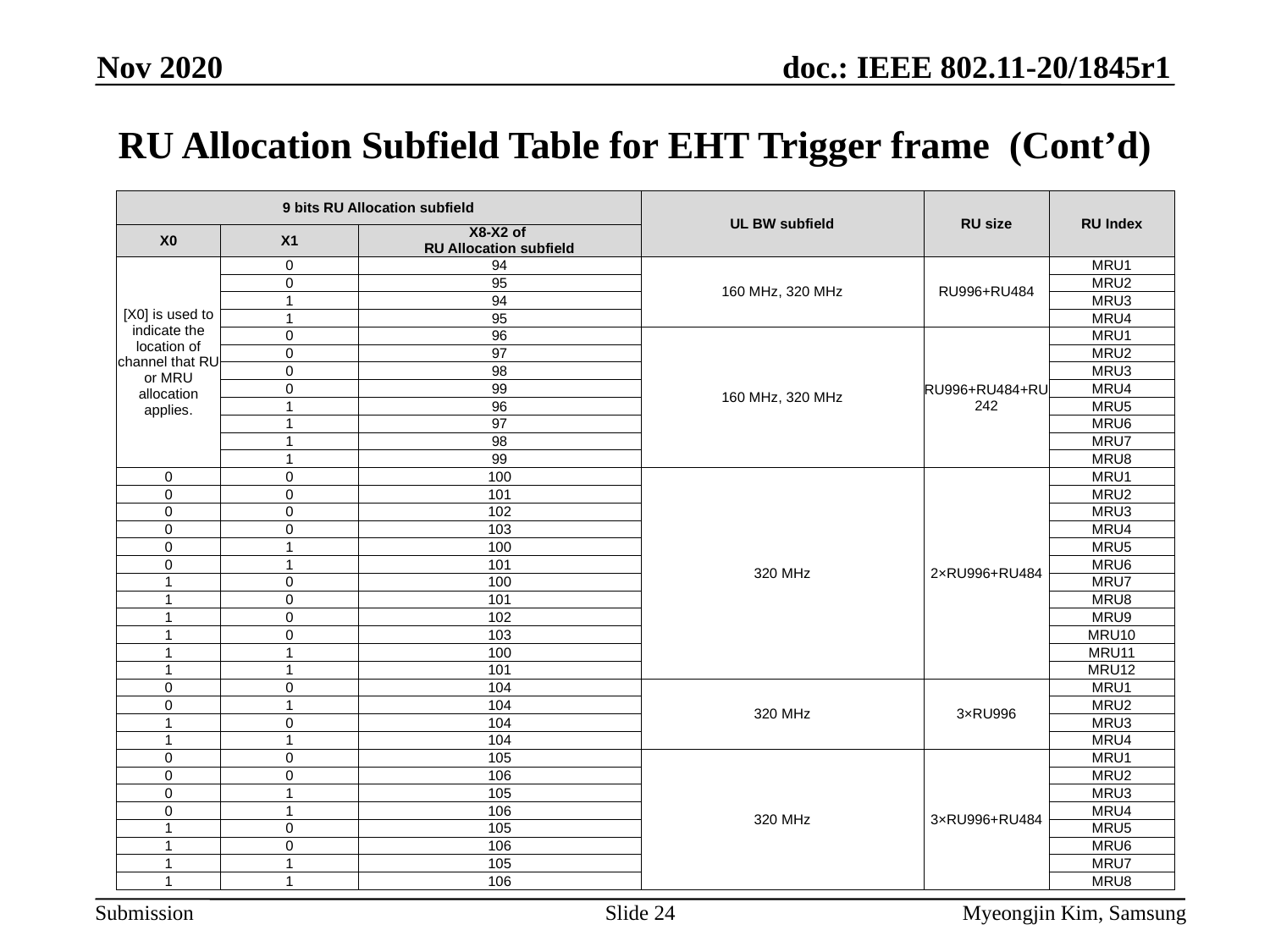

Nov 2020
# RU Allocation Subfield Table for EHT Trigger frame  (Cont’d)
| 9 bits RU Allocation subfield |  |  | UL BW subfield | RU size | RU Index |
| --- | --- | --- | --- | --- | --- |
| X0 | X1 | X8-X2 of RU Allocation subfield |  |  |  |
| [X0] is used to indicate the location of channel that RU or MRU allocation applies. | 0 | 94 | 160 MHz, 320 MHz | RU996+RU484 | MRU1 |
|  | 0 | 95 |  |  | MRU2 |
|  | 1 | 94 |  |  | MRU3 |
|  | 1 | 95 |  |  | MRU4 |
|  | 0 | 96 | 160 MHz, 320 MHz | RU996+RU484+RU242 | MRU1 |
|  | 0 | 97 |  |  | MRU2 |
|  | 0 | 98 |  |  | MRU3 |
|  | 0 | 99 |  |  | MRU4 |
|  | 1 | 96 |  |  | MRU5 |
|  | 1 | 97 |  |  | MRU6 |
|  | 1 | 98 |  |  | MRU7 |
|  | 1 | 99 |  |  | MRU8 |
| 0 | 0 | 100 | 320 MHz | 2×RU996+RU484 | MRU1 |
| 0 | 0 | 101 |  |  | MRU2 |
| 0 | 0 | 102 |  |  | MRU3 |
| 0 | 0 | 103 |  |  | MRU4 |
| 0 | 1 | 100 |  |  | MRU5 |
| 0 | 1 | 101 |  |  | MRU6 |
| 1 | 0 | 100 |  |  | MRU7 |
| 1 | 0 | 101 |  |  | MRU8 |
| 1 | 0 | 102 |  |  | MRU9 |
| 1 | 0 | 103 |  |  | MRU10 |
| 1 | 1 | 100 |  |  | MRU11 |
| 1 | 1 | 101 |  |  | MRU12 |
| 0 | 0 | 104 | 320 MHz | 3×RU996 | MRU1 |
| 0 | 1 | 104 |  |  | MRU2 |
| 1 | 0 | 104 |  |  | MRU3 |
| 1 | 1 | 104 |  |  | MRU4 |
| 0 | 0 | 105 | 320 MHz | 3×RU996+RU484 | MRU1 |
| 0 | 0 | 106 |  |  | MRU2 |
| 0 | 1 | 105 |  |  | MRU3 |
| 0 | 1 | 106 |  |  | MRU4 |
| 1 | 0 | 105 |  |  | MRU5 |
| 1 | 0 | 106 |  |  | MRU6 |
| 1 | 1 | 105 |  |  | MRU7 |
| 1 | 1 | 106 |  |  | MRU8 |
Slide 24
Myeongjin Kim, Samsung